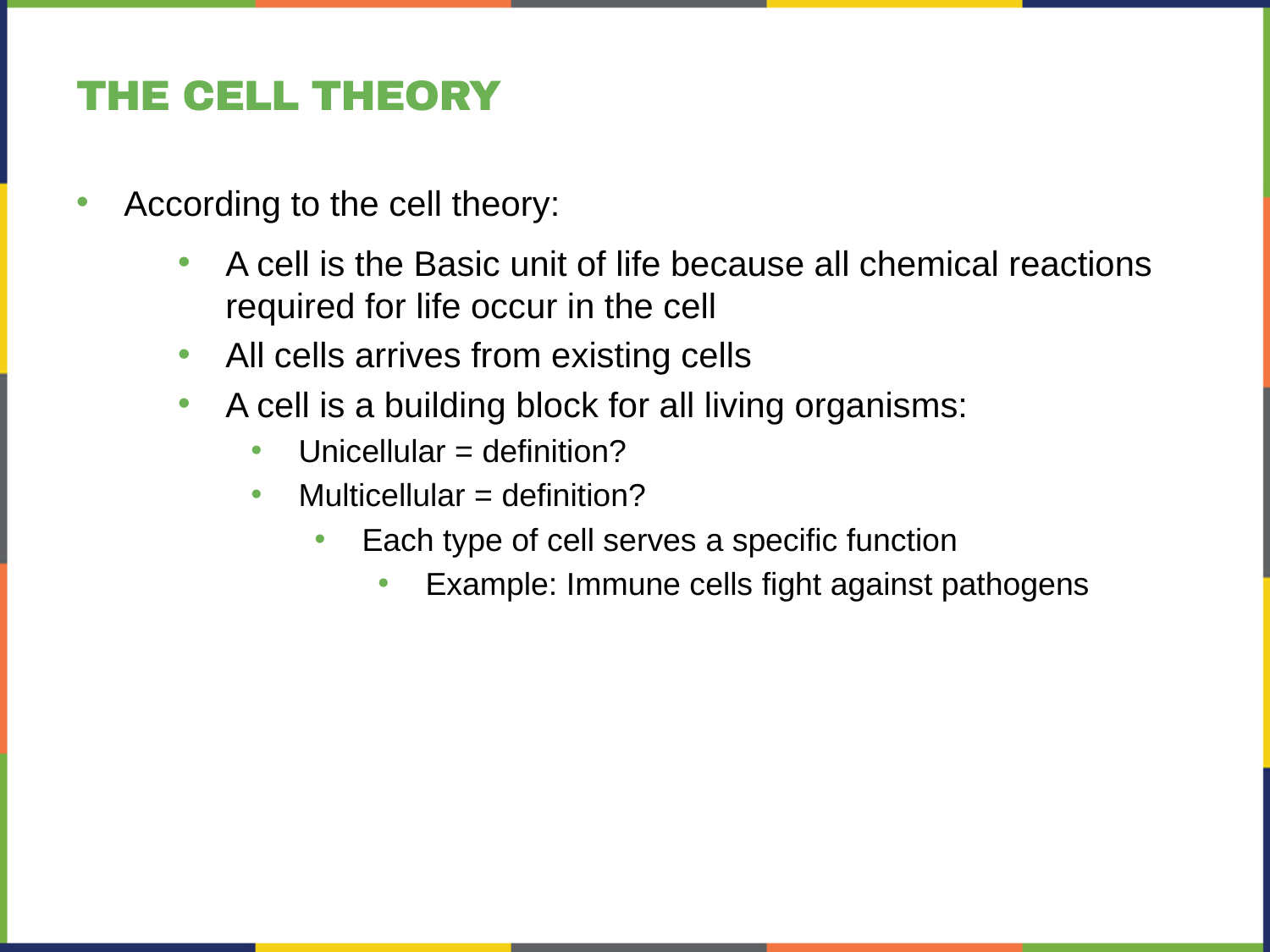

# The Cell theory
According to the cell theory:
A cell is the Basic unit of life because all chemical reactions required for life occur in the cell
All cells arrives from existing cells
A cell is a building block for all living organisms:
Unicellular = definition?
Multicellular = definition?
Each type of cell serves a specific function
Example: Immune cells fight against pathogens